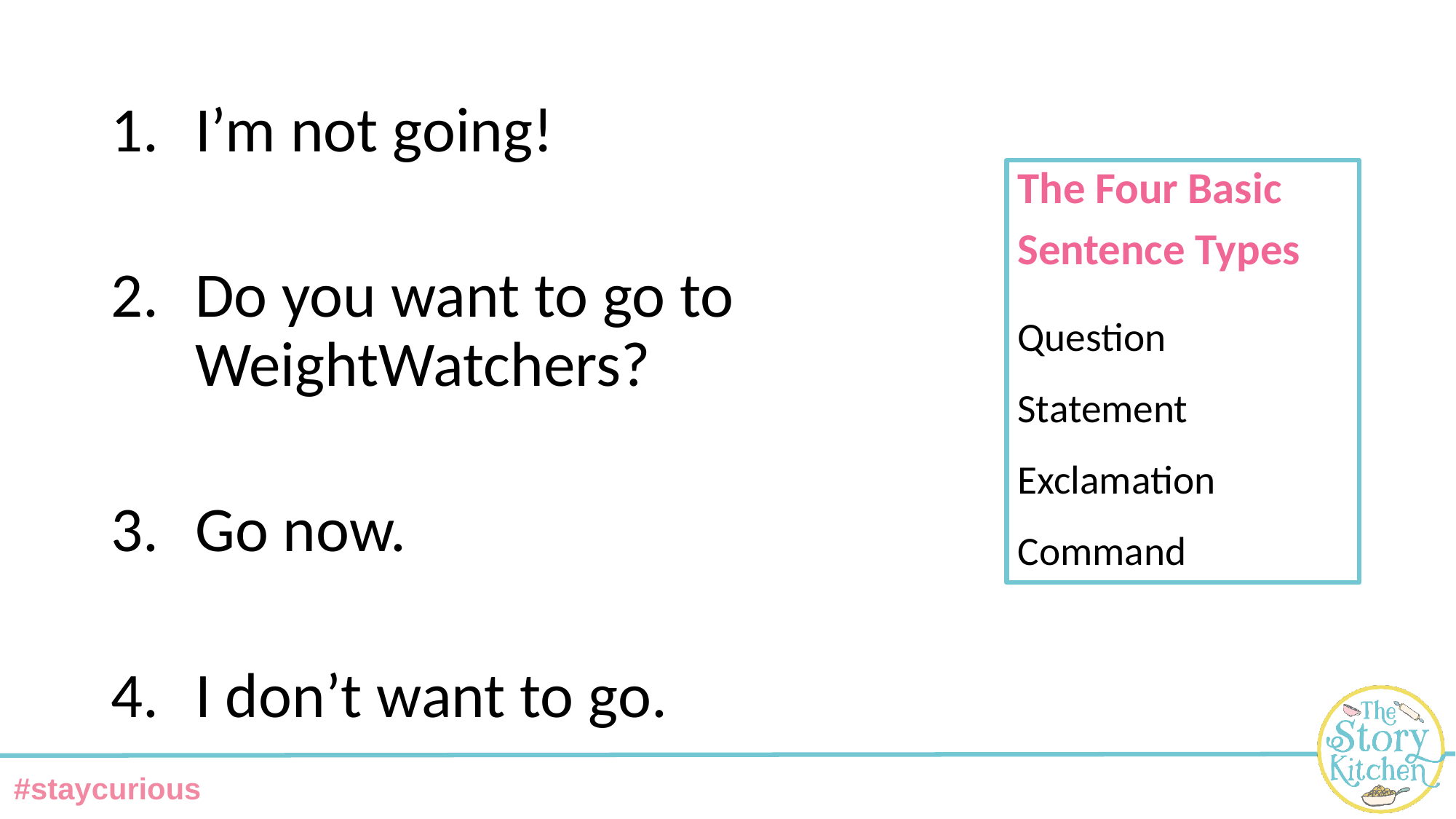

I’m not going!

Do you want to go to WeightWatchers?

Go now.

I don’t want to go.
The Four Basic
Sentence Types

Question
Statement
Exclamation
Command